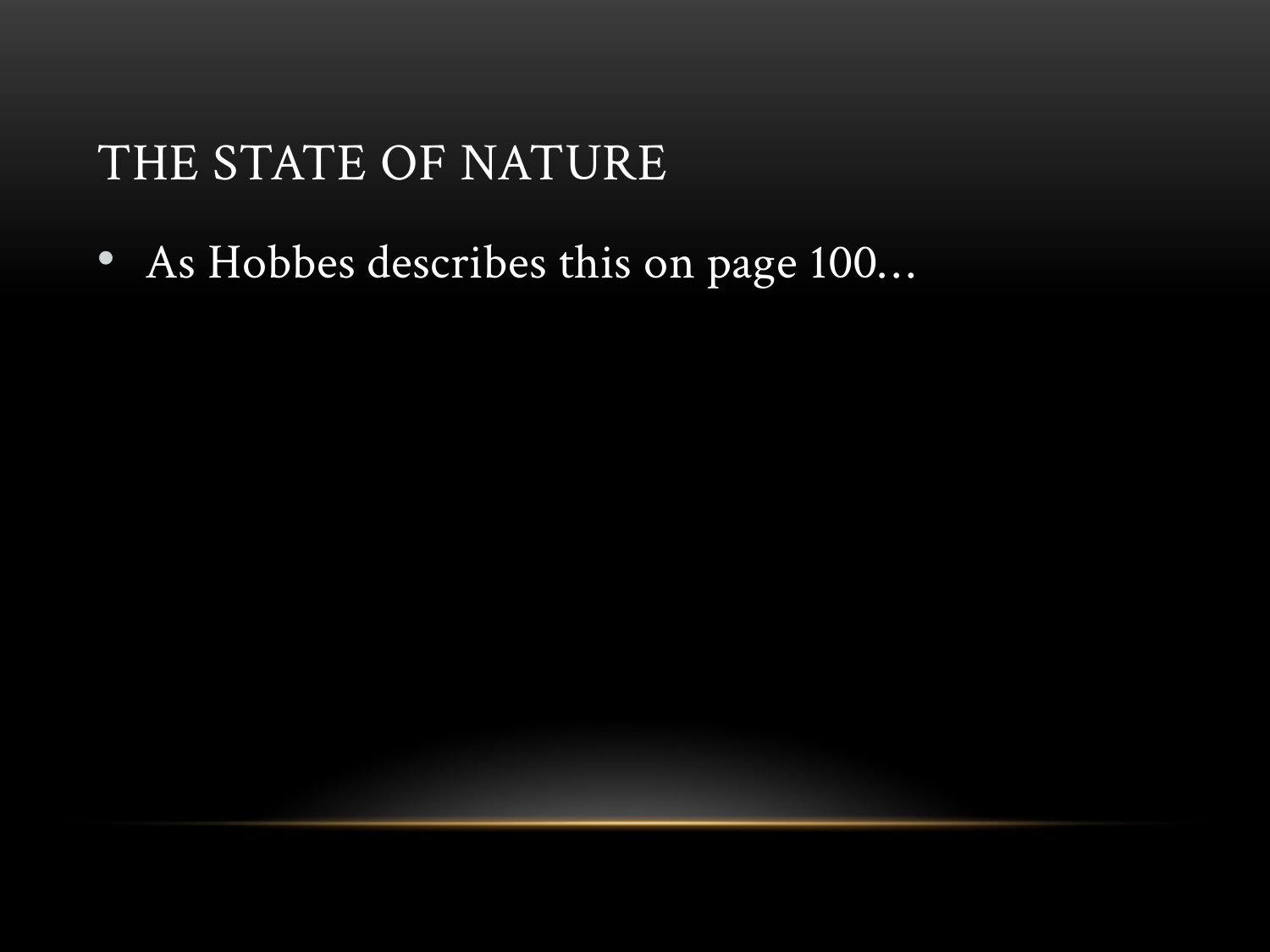

# The state of nature
As Hobbes describes this on page 100…